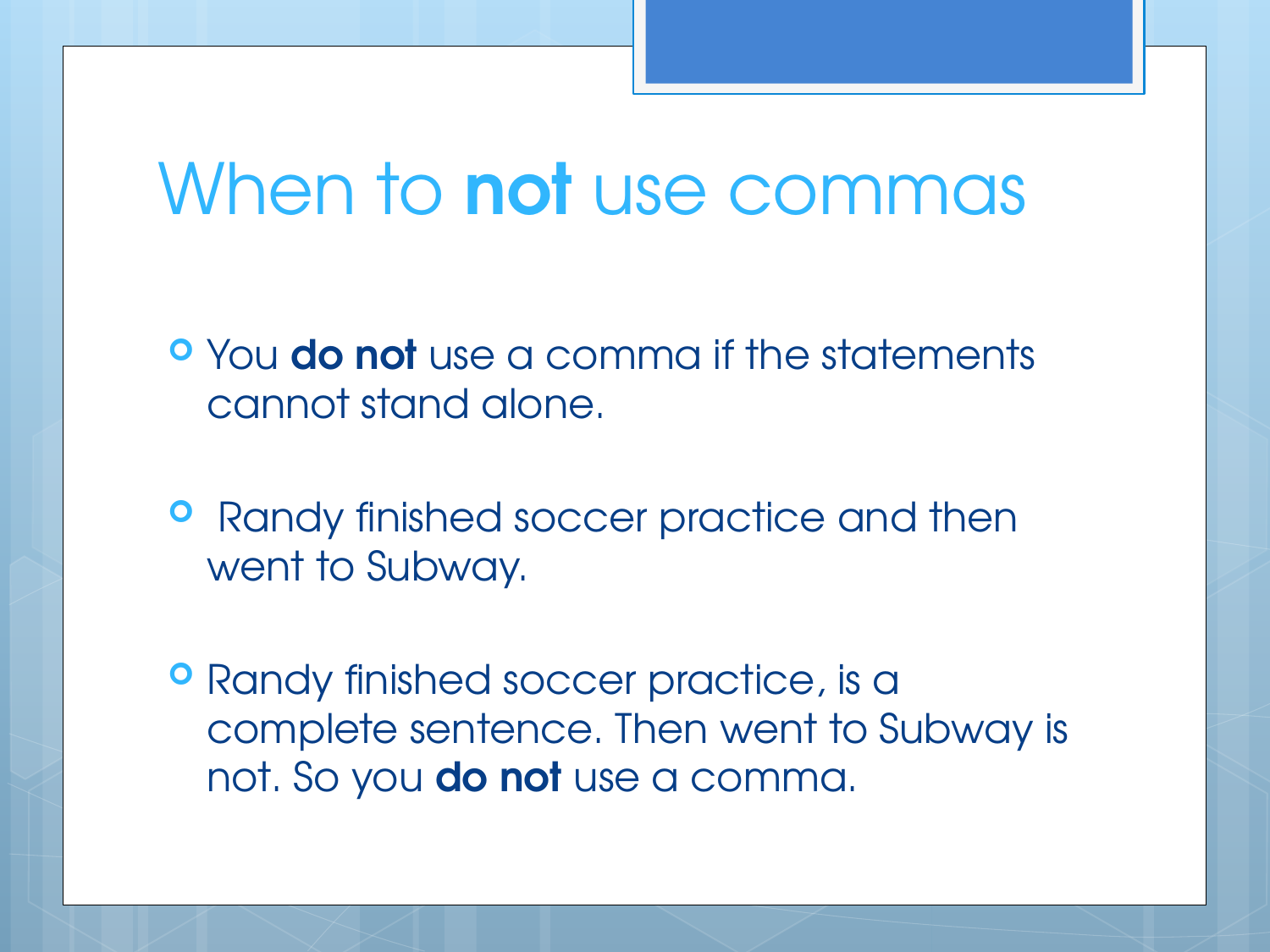

# When to not use commas
You do not use a comma if the statements cannot stand alone.

 Randy finished soccer practice and then went to Subway.

Randy finished soccer practice, is a complete sentence. Then went to Subway is not. So you do not use a comma.